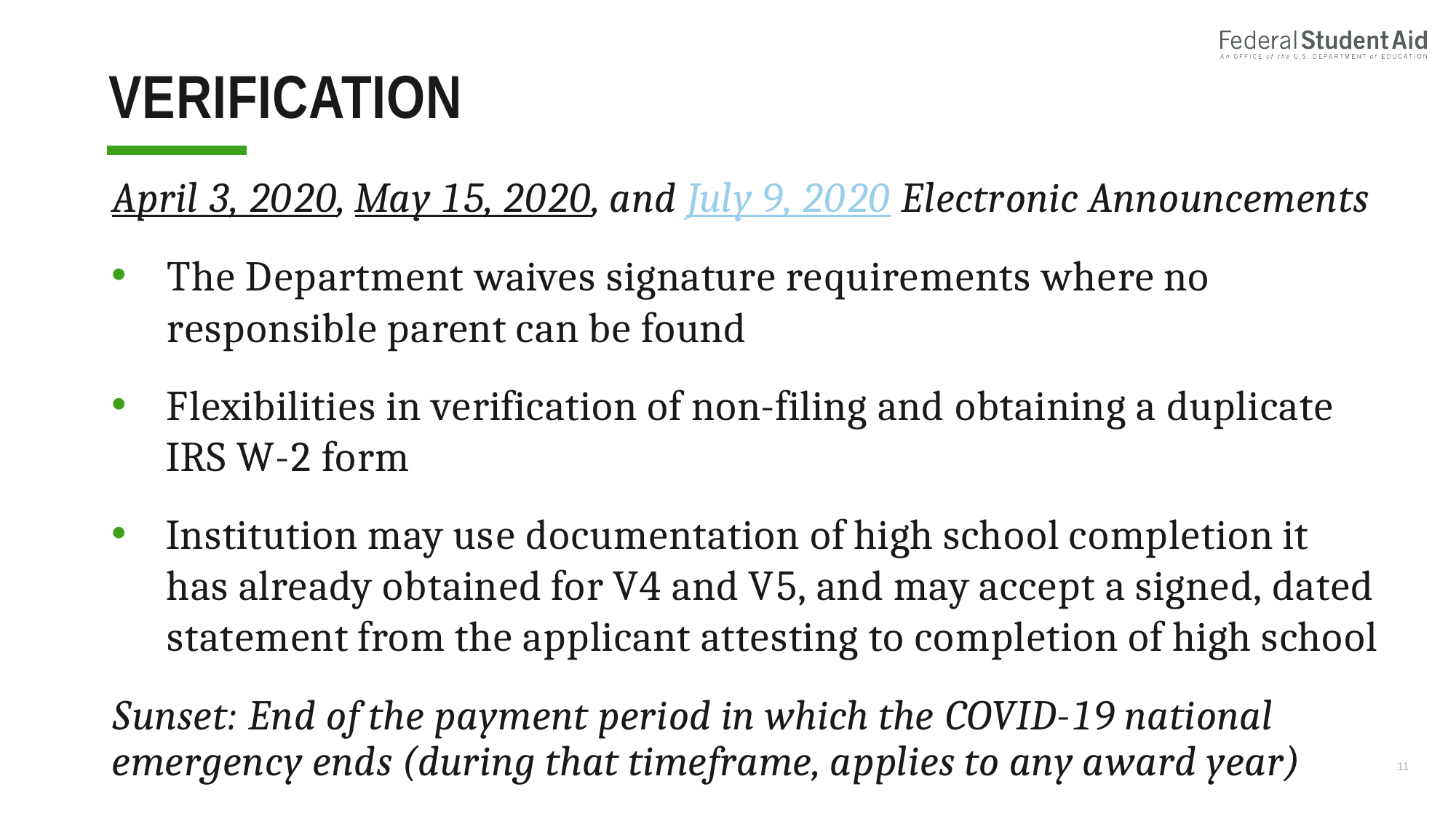

# Verification
April 3, 2020, May 15, 2020, and July 9, 2020 Electronic Announcements
The Department waives signature requirements where no responsible parent can be found
Flexibilities in verification of non-filing and obtaining a duplicate IRS W-2 form
Institution may use documentation of high school completion it has already obtained for V4 and V5, and may accept a signed, dated statement from the applicant attesting to completion of high school
Sunset: End of the payment period in which the COVID-19 national emergency ends (during that timeframe, applies to any award year)

11